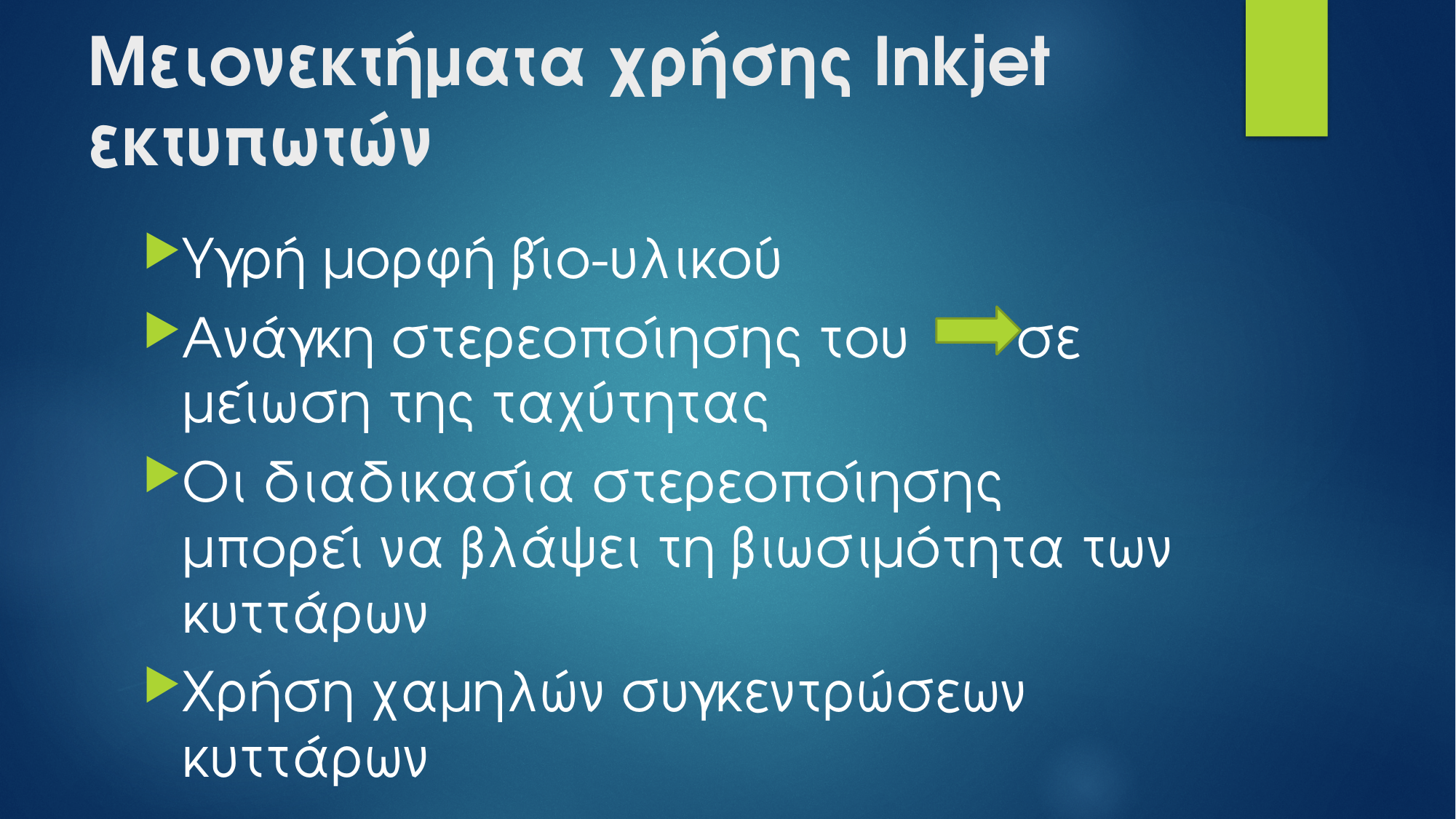

# Μειονεκτήματα χρήσης Inkjet εκτυπωτών
Υγρή μορφή βίο-υλικού
Ανάγκη στερεοποίησης του       σε μείωση της ταχύτητας
Οι διαδικασία στερεοποίησης μπορεί να βλάψει τη βιωσιμότητα των κυττάρων
Χρήση χαμηλών συγκεντρώσεων κυττάρων